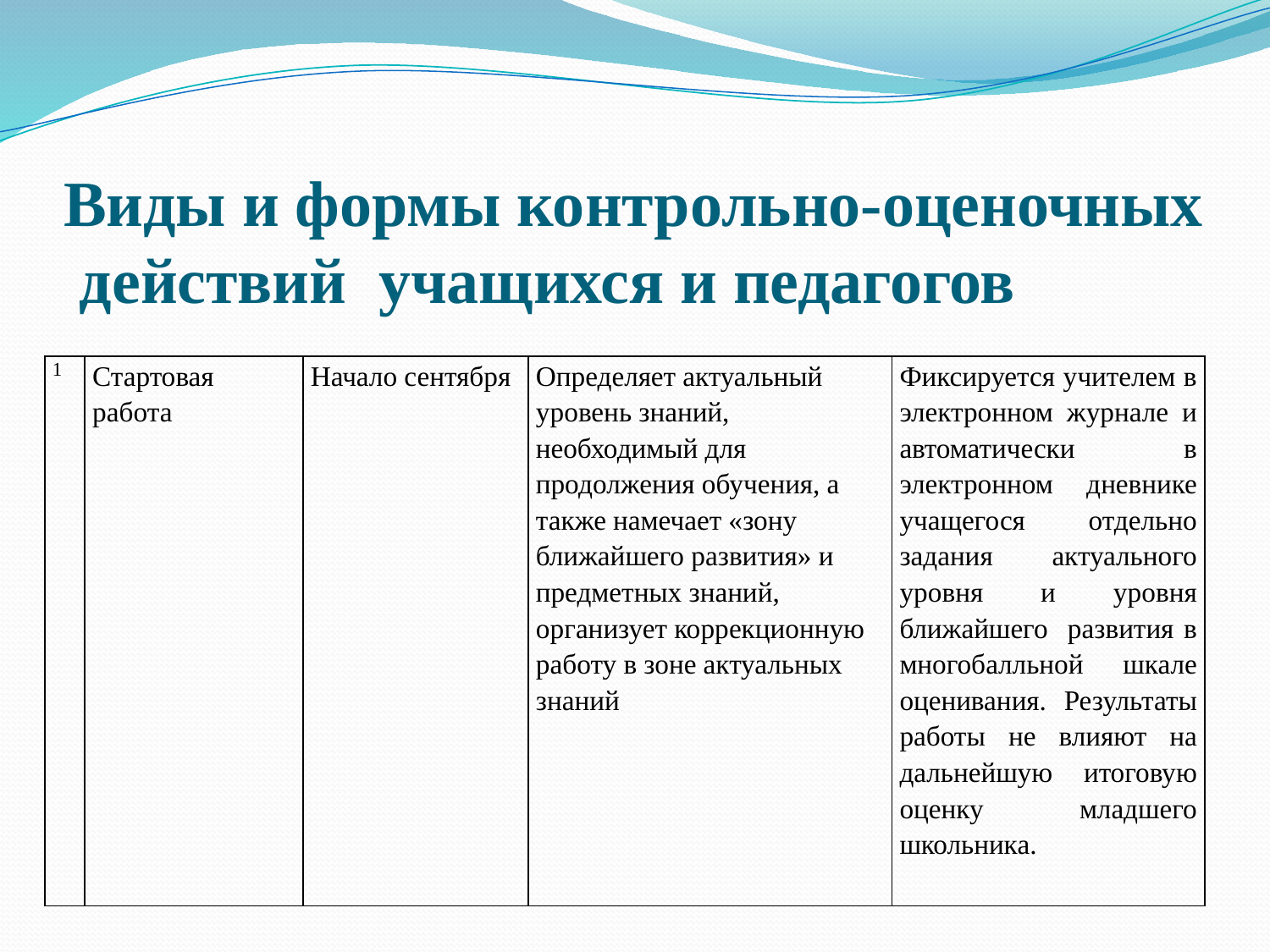

# Виды и формы контрольно-оценочных  действий  учащихся и педагогов
| 1 | Стартовая работа | Начало сентября | Определяет актуальный уровень знаний, необходимый для продолжения обучения, а также намечает «зону ближайшего развития» и предметных знаний, организует коррекционную работу в зоне актуальных знаний | Фиксируется учителем в электронном журнале и автоматически в электронном дневнике учащегося отдельно задания актуального уровня и уровня ближайшего развития в многобалльной шкале оценивания. Результаты работы не влияют на дальнейшую итоговую оценку младшего школьника. |
| --- | --- | --- | --- | --- |